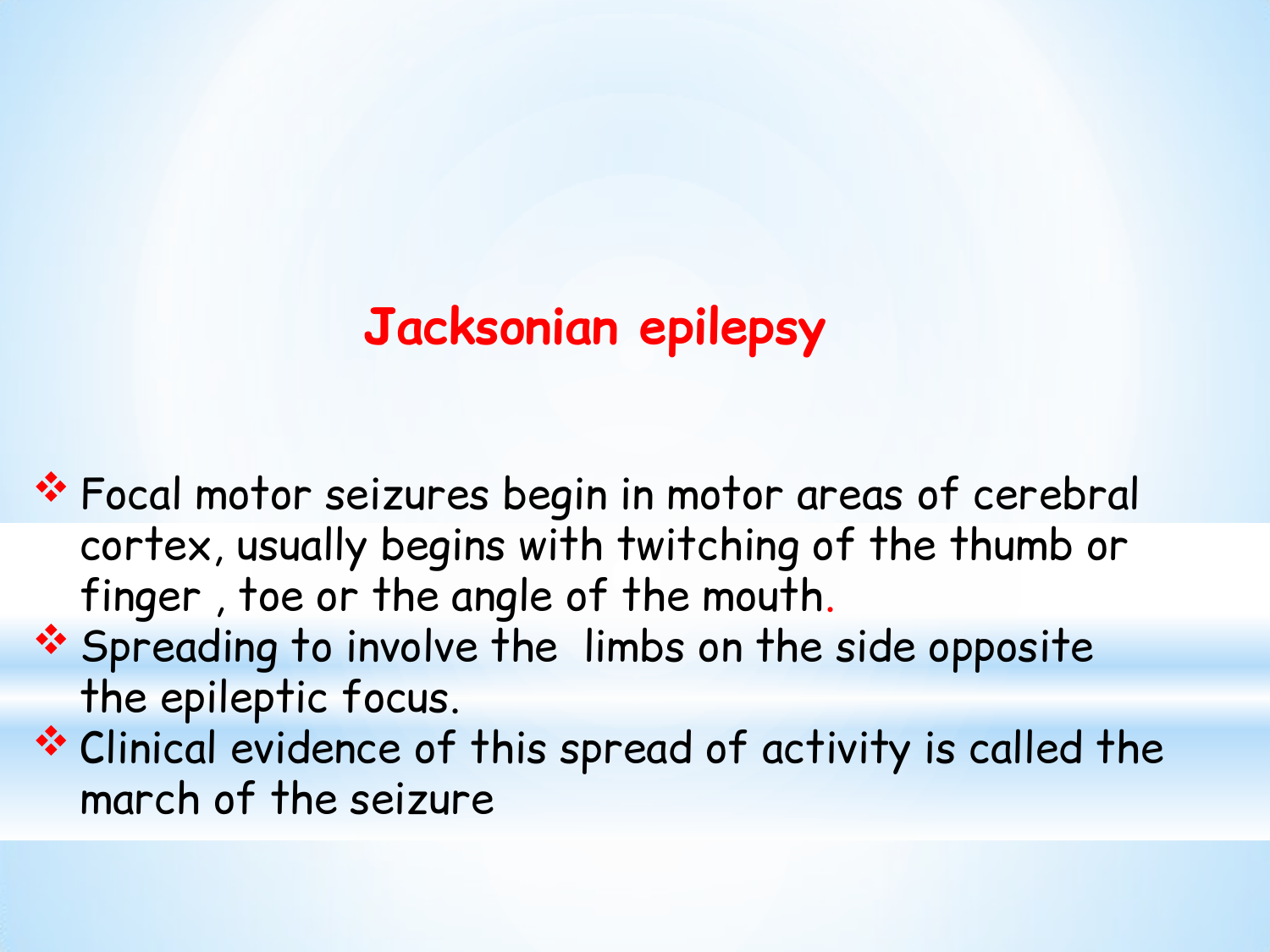

# Jacksonian epilepsy

Focal motor seizures begin in motor areas of cerebral cortex, usually begins with twitching of the thumb or finger , toe or the angle of the mouth.
Spreading to involve the  limbs on the side opposite the epileptic focus.
Clinical evidence of this spread of activity is called the march of the seizure